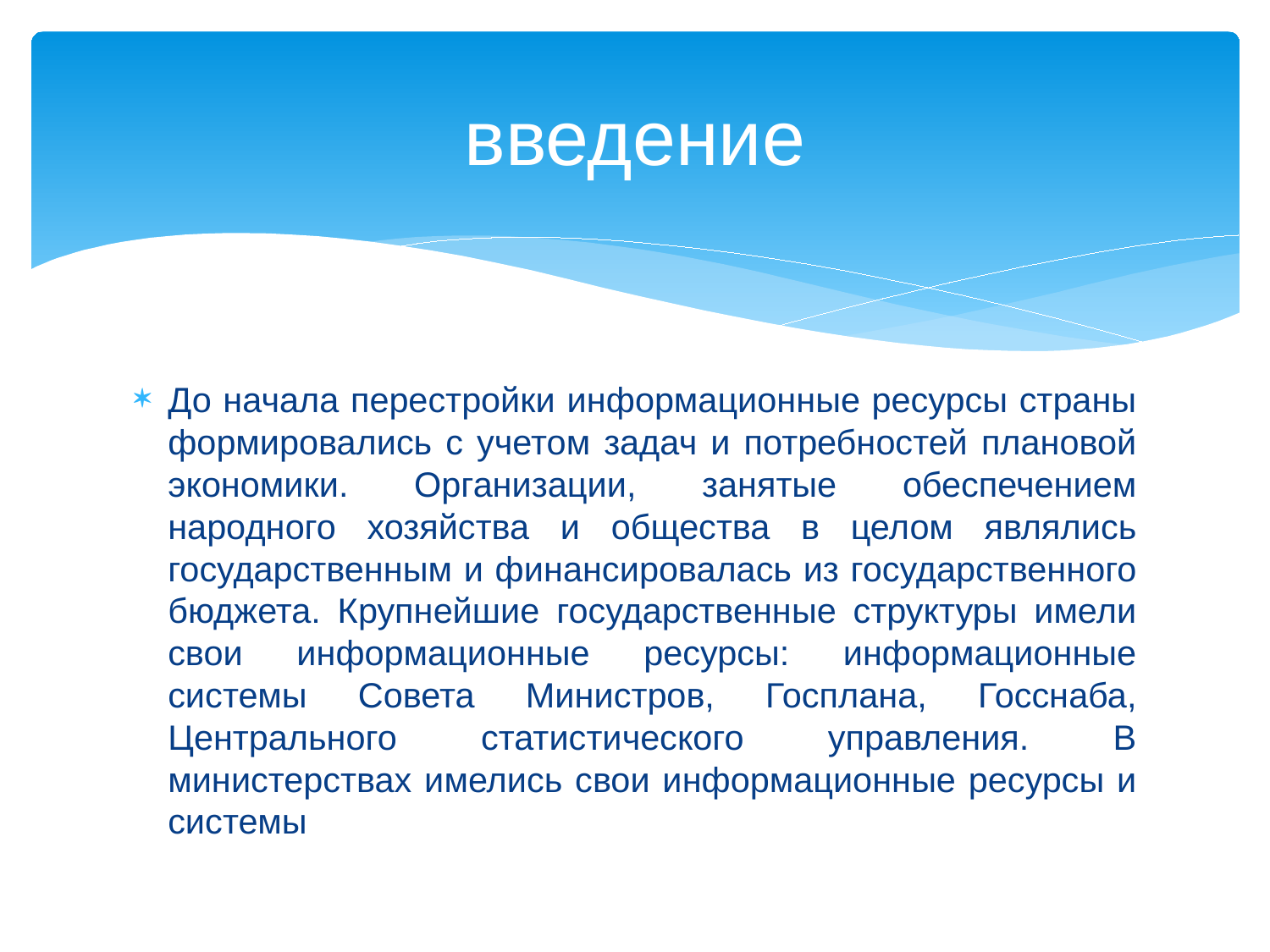

# введение
До начала перестройки информационные ресурсы страны формировались с учетом задач и потребностей плановой экономики. Организации, занятые обеспечением народного хозяйства и общества в целом являлись государственным и финансировалась из государственного бюджета. Крупнейшие государственные структуры имели свои информационные ресурсы: информационные системы Совета Министров, Госплана, Госснаба, Центрального статистического управления. В министерствах имелись свои информационные ресурсы и системы